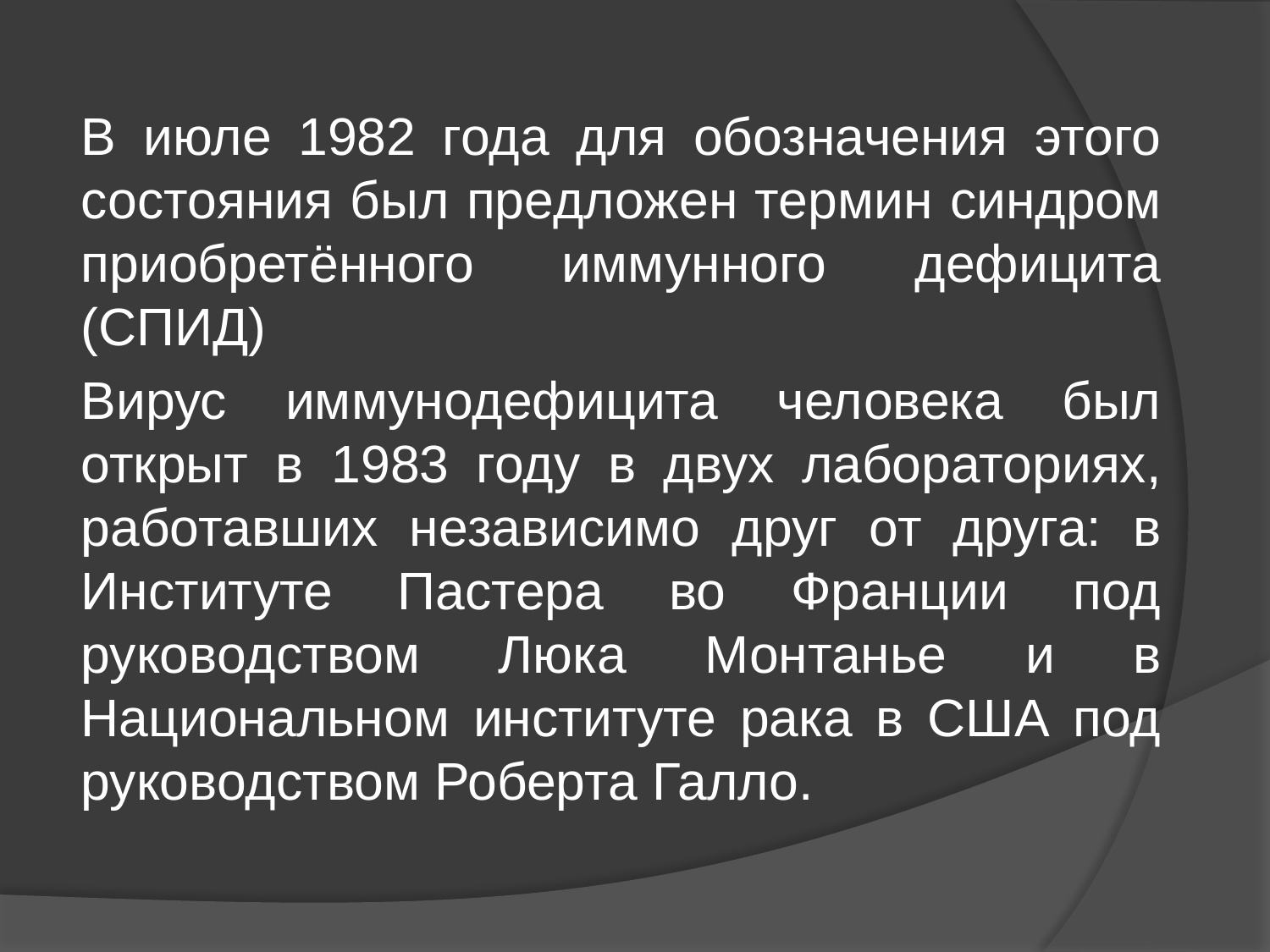

#
В июле 1982 года для обозначения этого состояния был предложен термин синдром приобретённого иммунного дефицита (СПИД)
Вирус иммунодефицита человека был открыт в 1983 году в двух лабораториях, работавших независимо друг от друга: в Институте Пастера во Франции под руководством Люка Монтанье и в Национальном институте рака в США под руководством Роберта Галло.